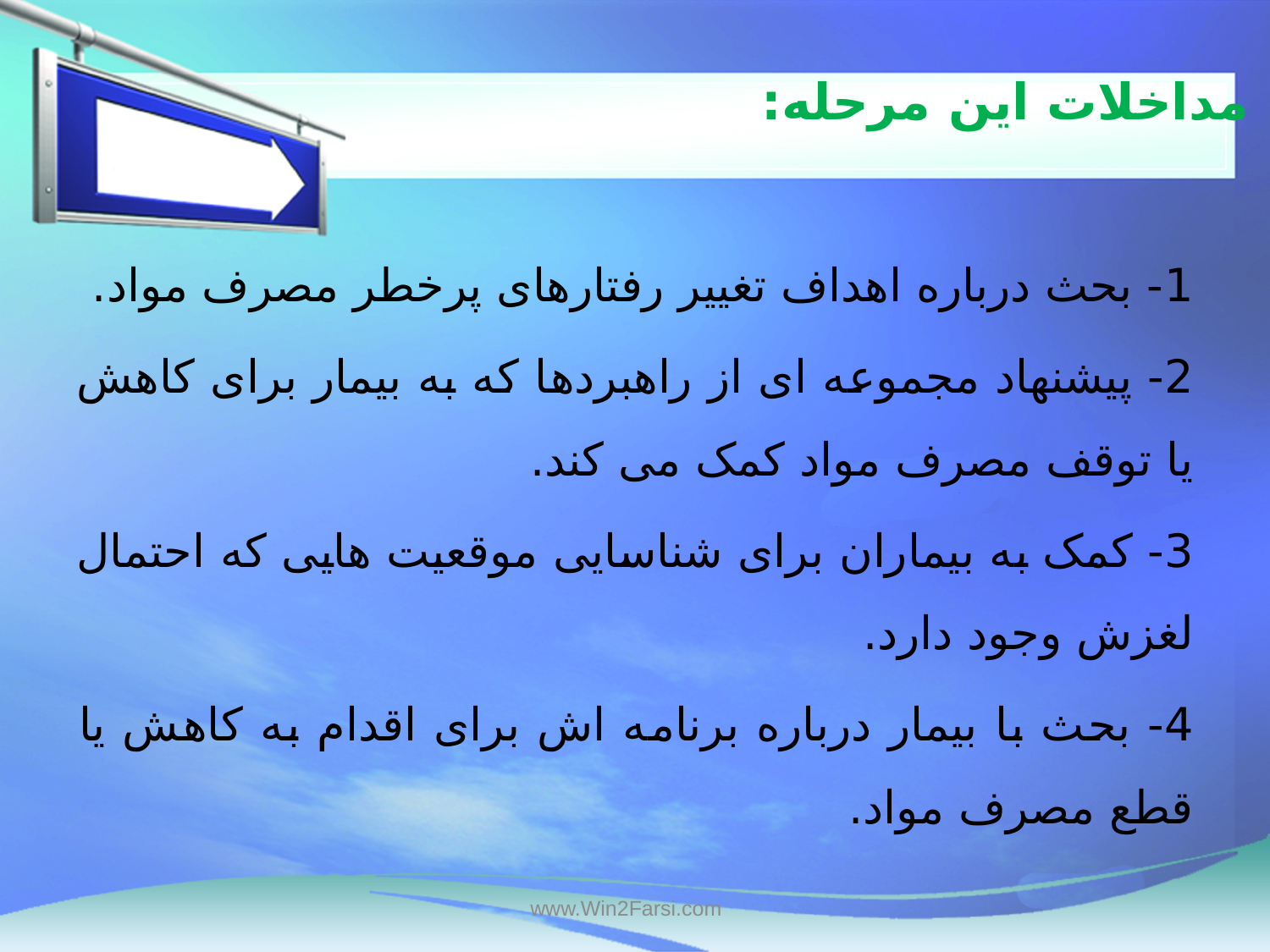

# مداخلات این مرحله:
1- بحث درباره اهداف تغییر رفتارهای پرخطر مصرف مواد.
2- پیشنهاد مجموعه ای از راهبردها که به بیمار برای کاهش یا توقف مصرف مواد کمک می کند.
3- کمک به بیماران برای شناسایی موقعیت هایی که احتمال لغزش وجود دارد.
4- بحث با بیمار درباره برنامه اش برای اقدام به کاهش یا قطع مصرف مواد.

www.Win2Farsi.com